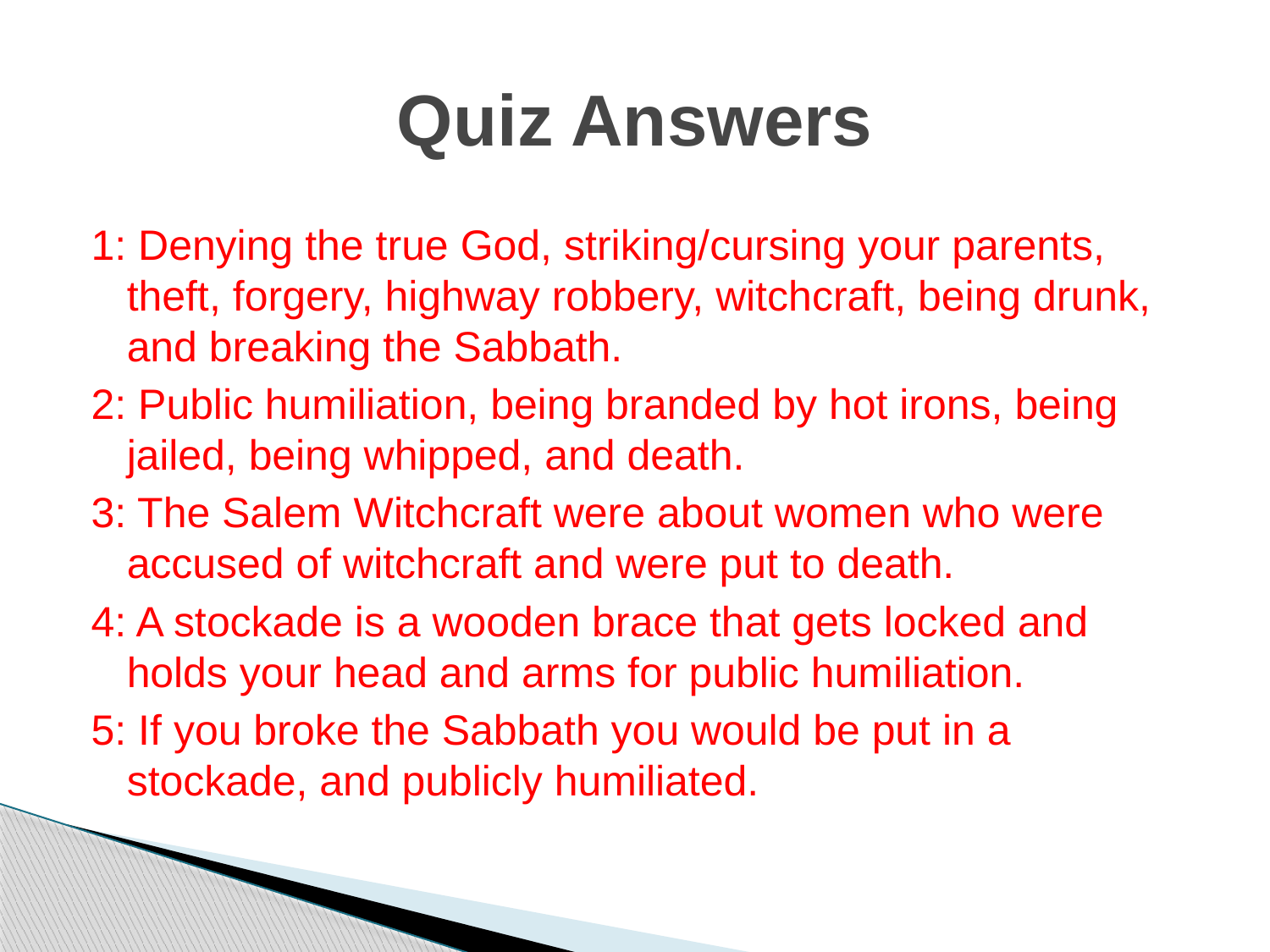

# Quiz Answers
1: Denying the true God, striking/cursing your parents, theft, forgery, highway robbery, witchcraft, being drunk, and breaking the Sabbath.
2: Public humiliation, being branded by hot irons, being jailed, being whipped, and death.
3: The Salem Witchcraft were about women who were accused of witchcraft and were put to death.
4: A stockade is a wooden brace that gets locked and holds your head and arms for public humiliation.
5: If you broke the Sabbath you would be put in a stockade, and publicly humiliated.